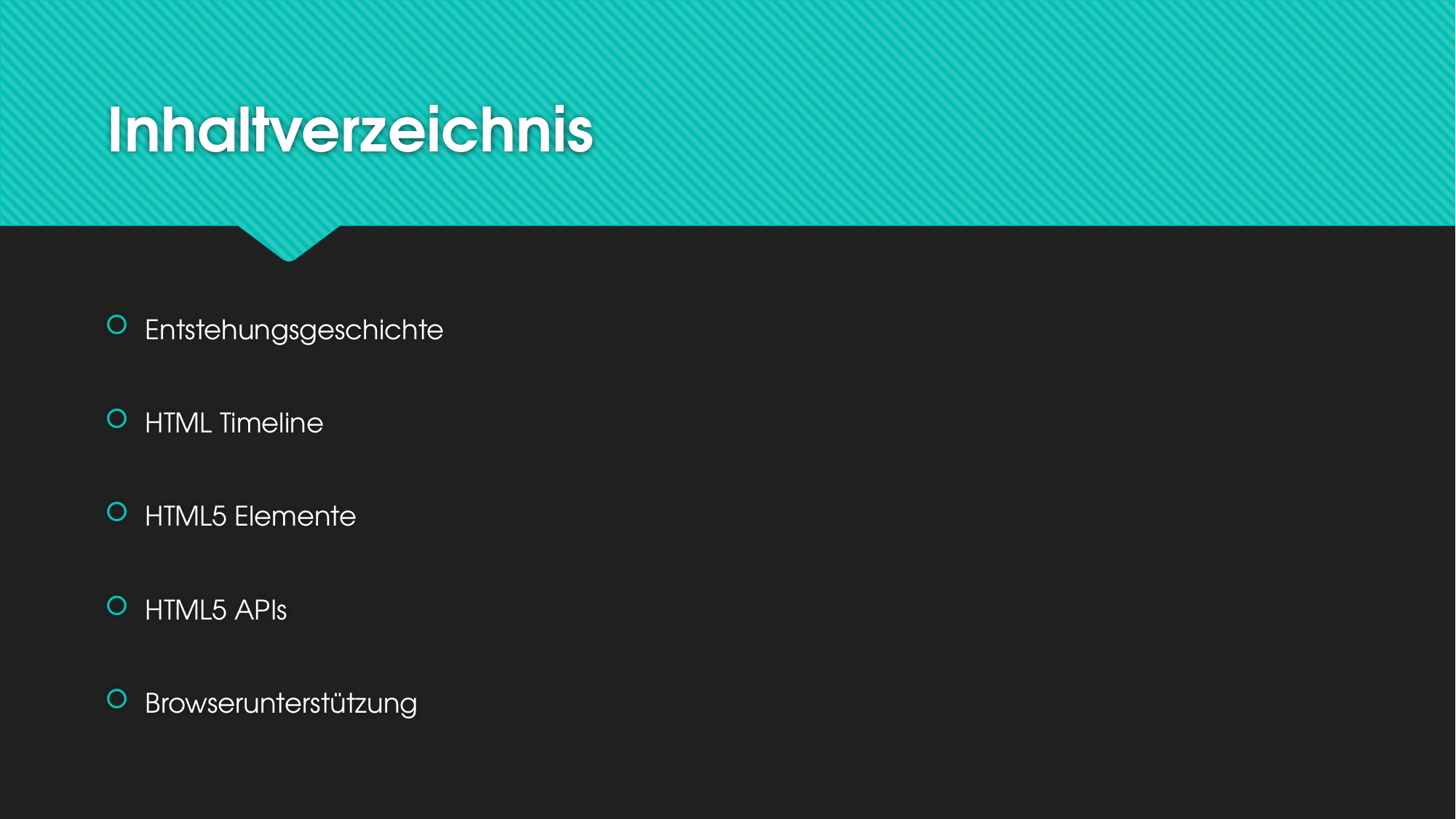

# Inhaltverzeichnis
Entstehungsgeschichte

HTML Timeline

HTML5 Elemente

HTML5 APIs

Browserunterstützung